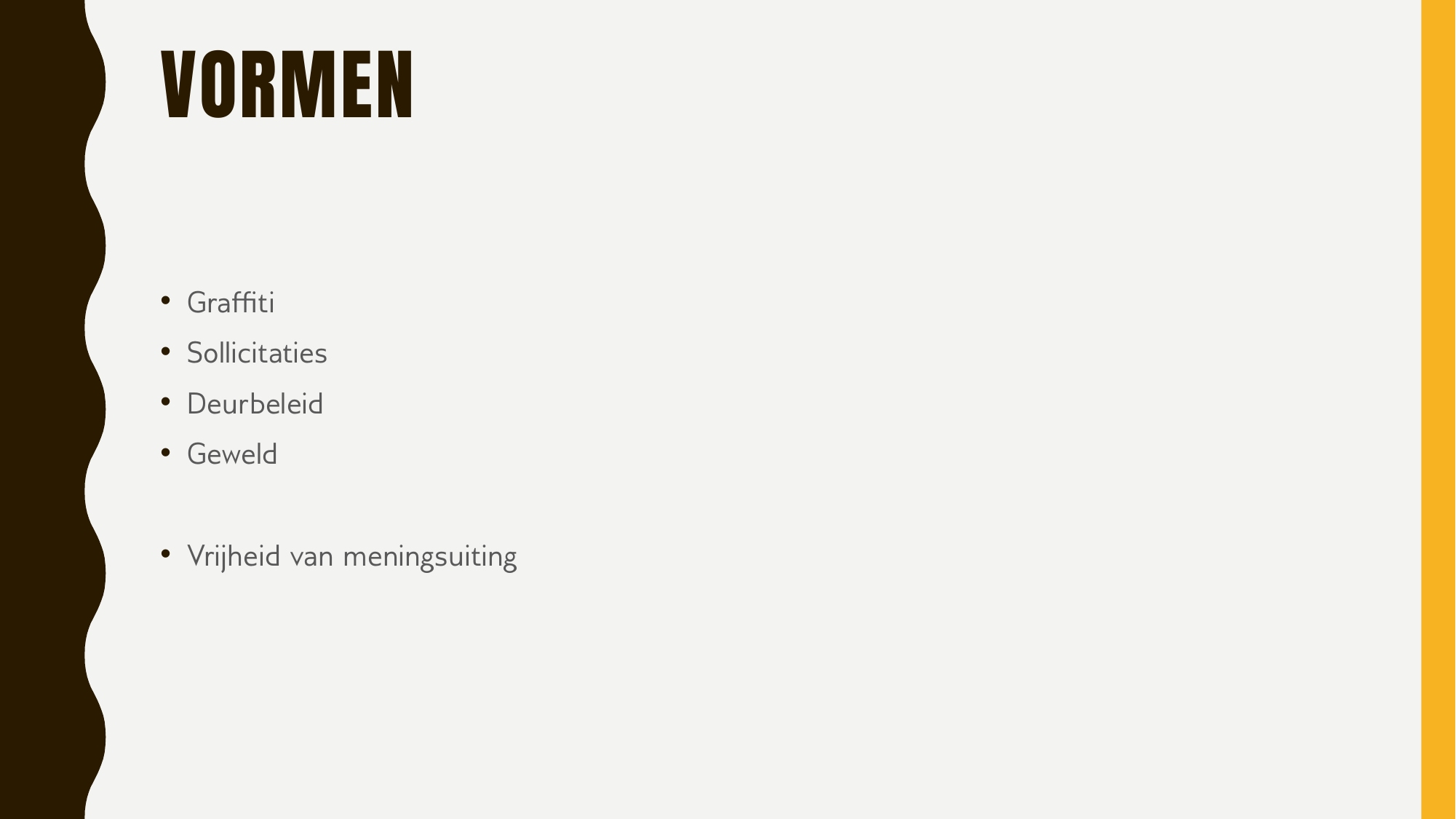

# Vormen
Graffiti
Sollicitaties
Deurbeleid
Geweld

Vrijheid van meningsuiting